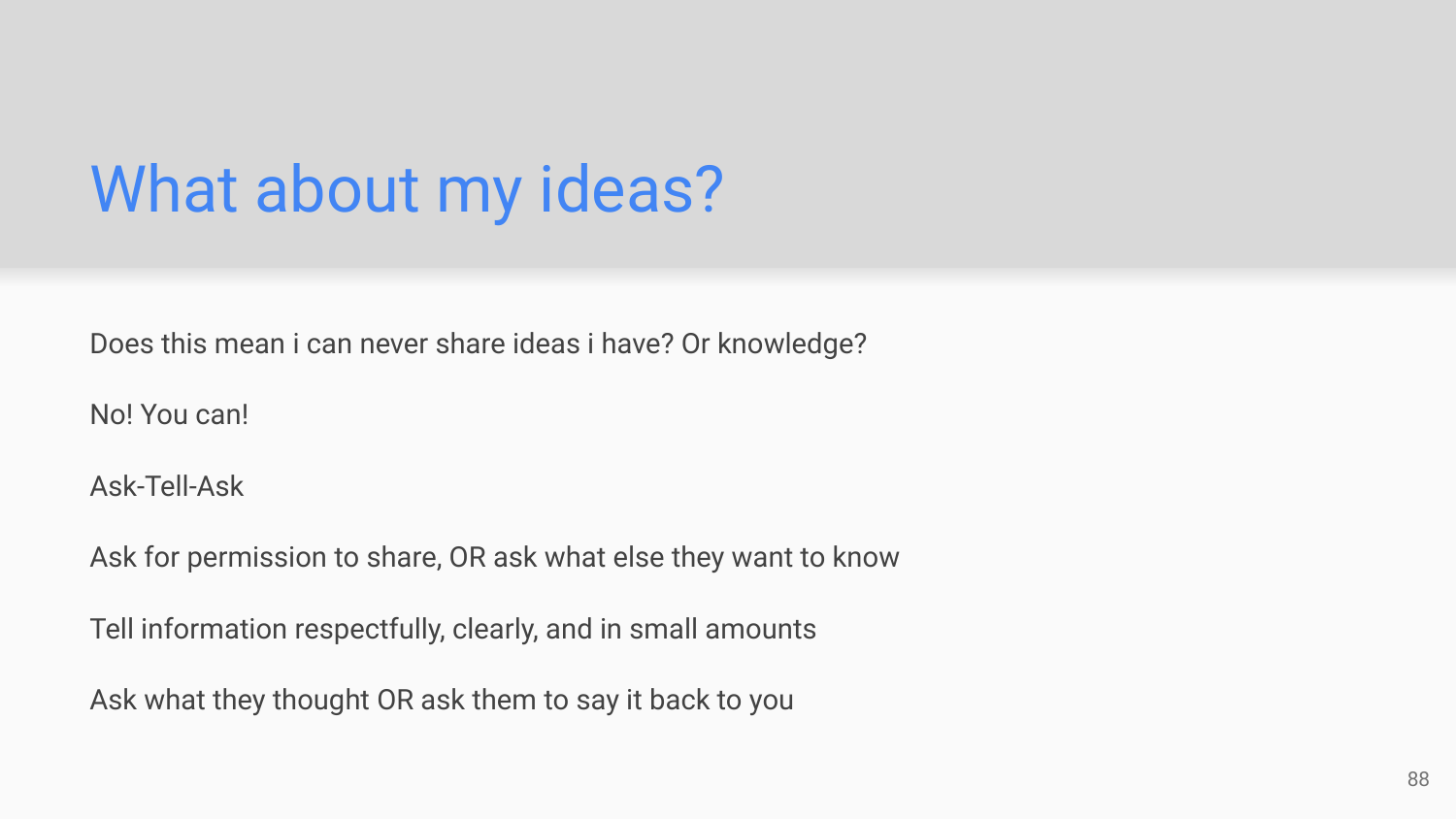

# What about my ideas?
Does this mean i can never share ideas i have? Or knowledge?
No! You can!
Ask-Tell-Ask
Ask for permission to share, OR ask what else they want to know
Tell information respectfully, clearly, and in small amounts
Ask what they thought OR ask them to say it back to you
88